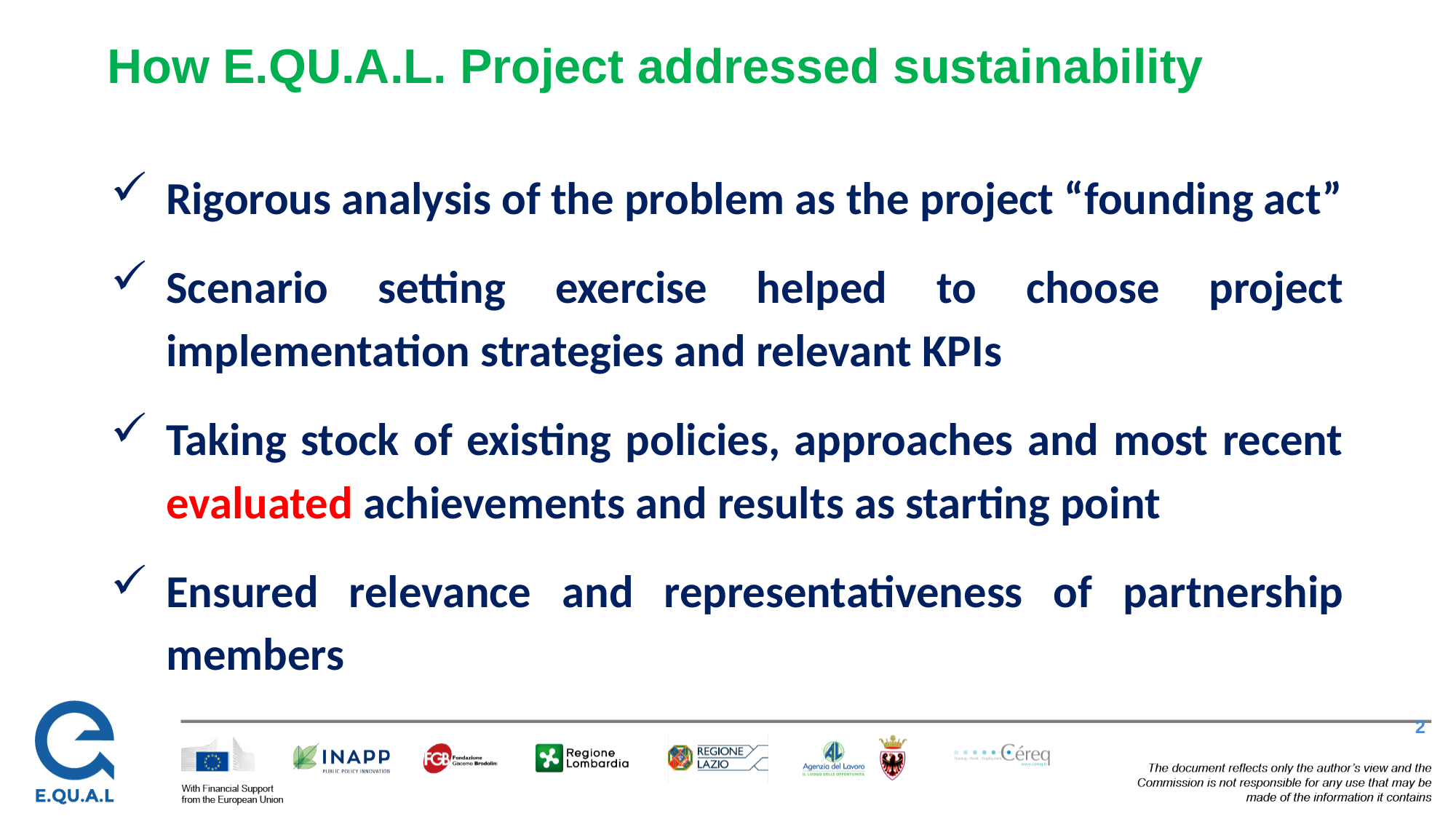

# How E.QU.A.L. Project addressed sustainability
Rigorous analysis of the problem as the project “founding act”
Scenario setting exercise helped to choose project implementation strategies and relevant KPIs
Taking stock of existing policies, approaches and most recent evaluated achievements and results as starting point
Ensured relevance and representativeness of partnership members